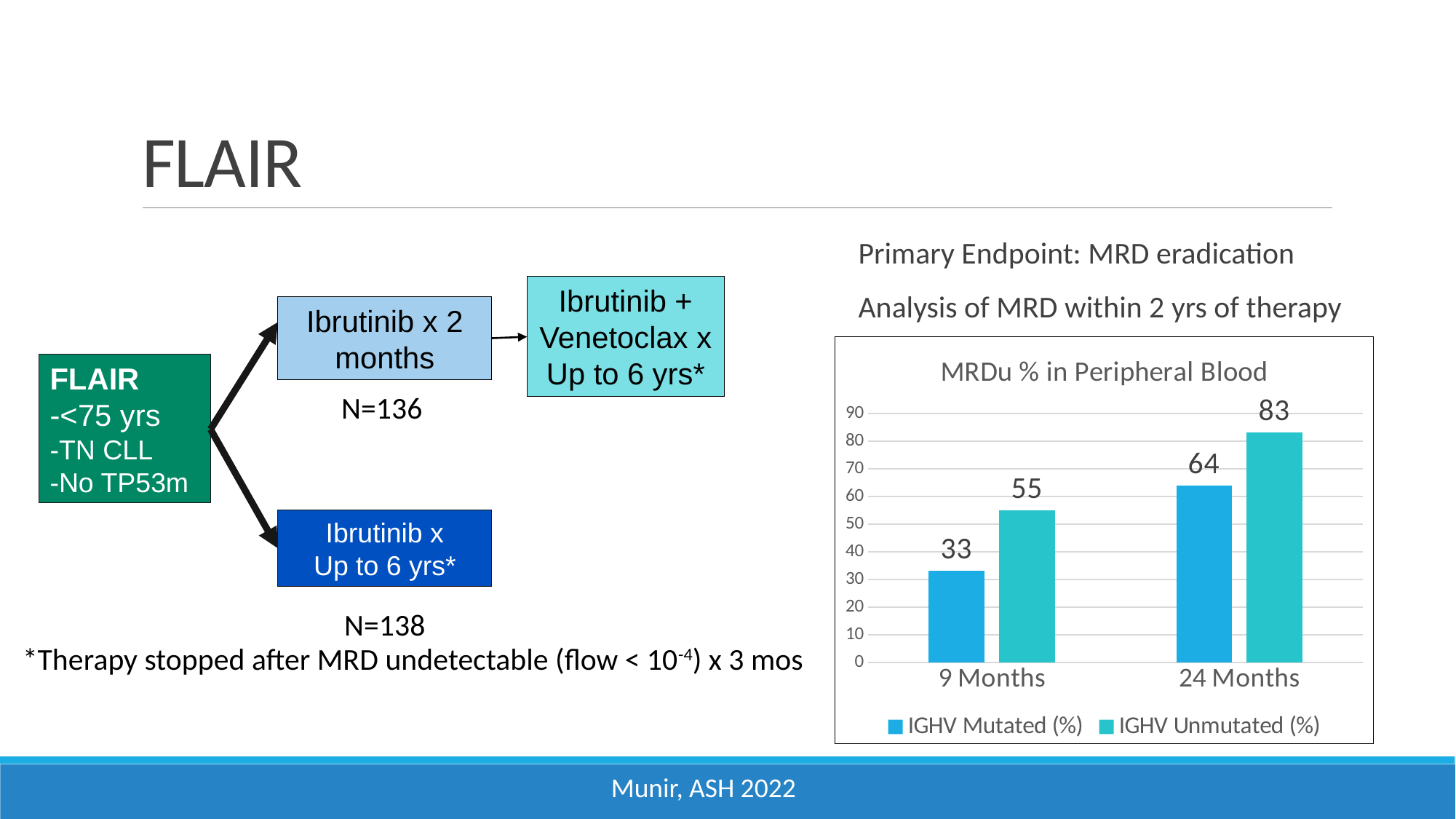

# FLAIR
Primary Endpoint: MRD eradication
Analysis of MRD within 2 yrs of therapy
Ibrutinib + Venetoclax x Up to 6 yrs*
Ibrutinib x 2 months
FLAIR
-<75 yrs
-TN CLL
-No TP53m
Ibrutinib x
Up to 6 yrs*
N=136
N=138

### Chart: MRDu % in Peripheral Blood

| Category | IGHV Mutated (%) | IGHV Unmutated (%) |
|---|---|---|
| 9 Months | 33.0 | 55.0 |
| 24 Months | 64.0 | 83.0 |
*Therapy stopped after MRD undetectable (flow < 10-4) x 3 mos
Munir, ASH 2022